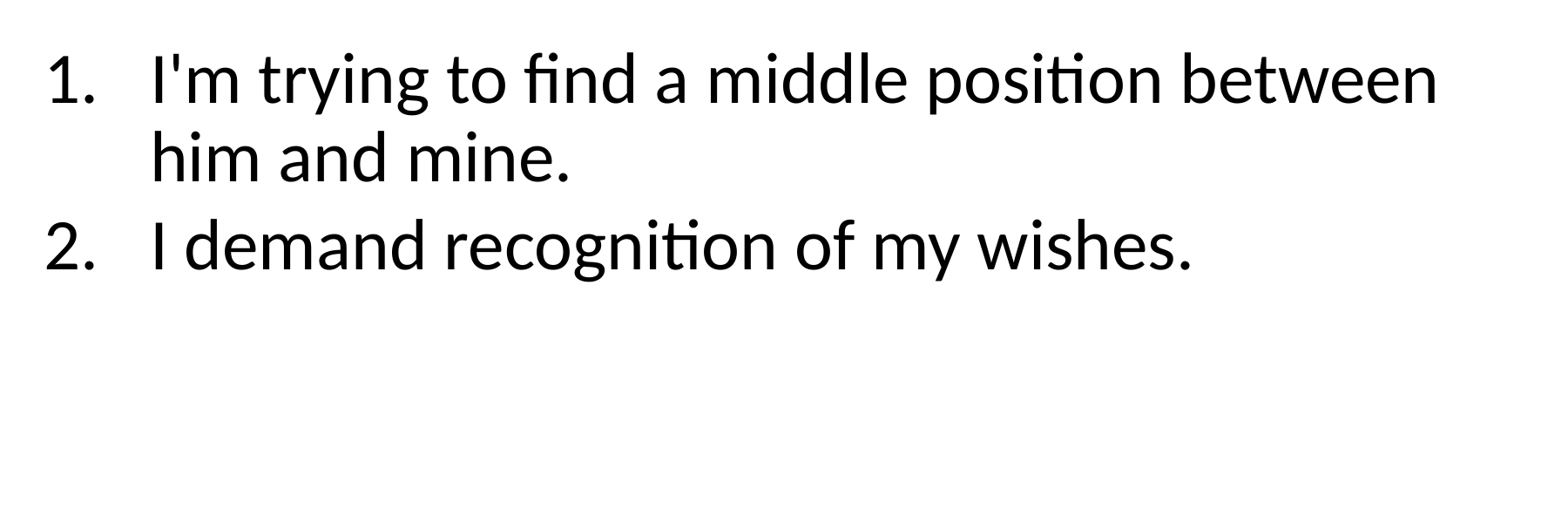

I'm trying to find a middle position between him and mine.
I demand recognition of my wishes.